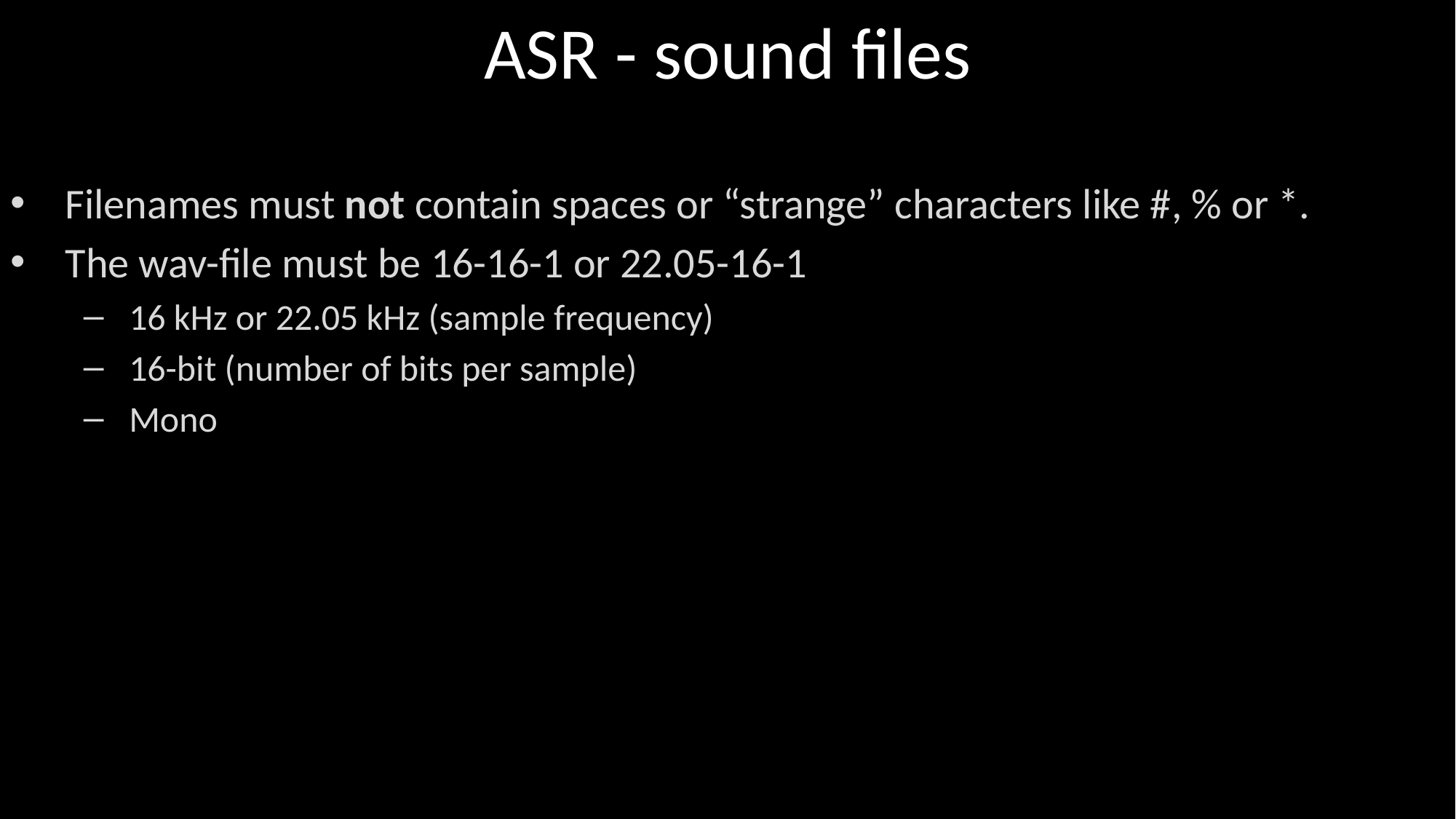

# ASR - sound files
Filenames must not contain spaces or “strange” characters like #, % or *.
The wav-file must be 16-16-1 or 22.05-16-1
16 kHz or 22.05 kHz (sample frequency)
16-bit (number of bits per sample)
Mono